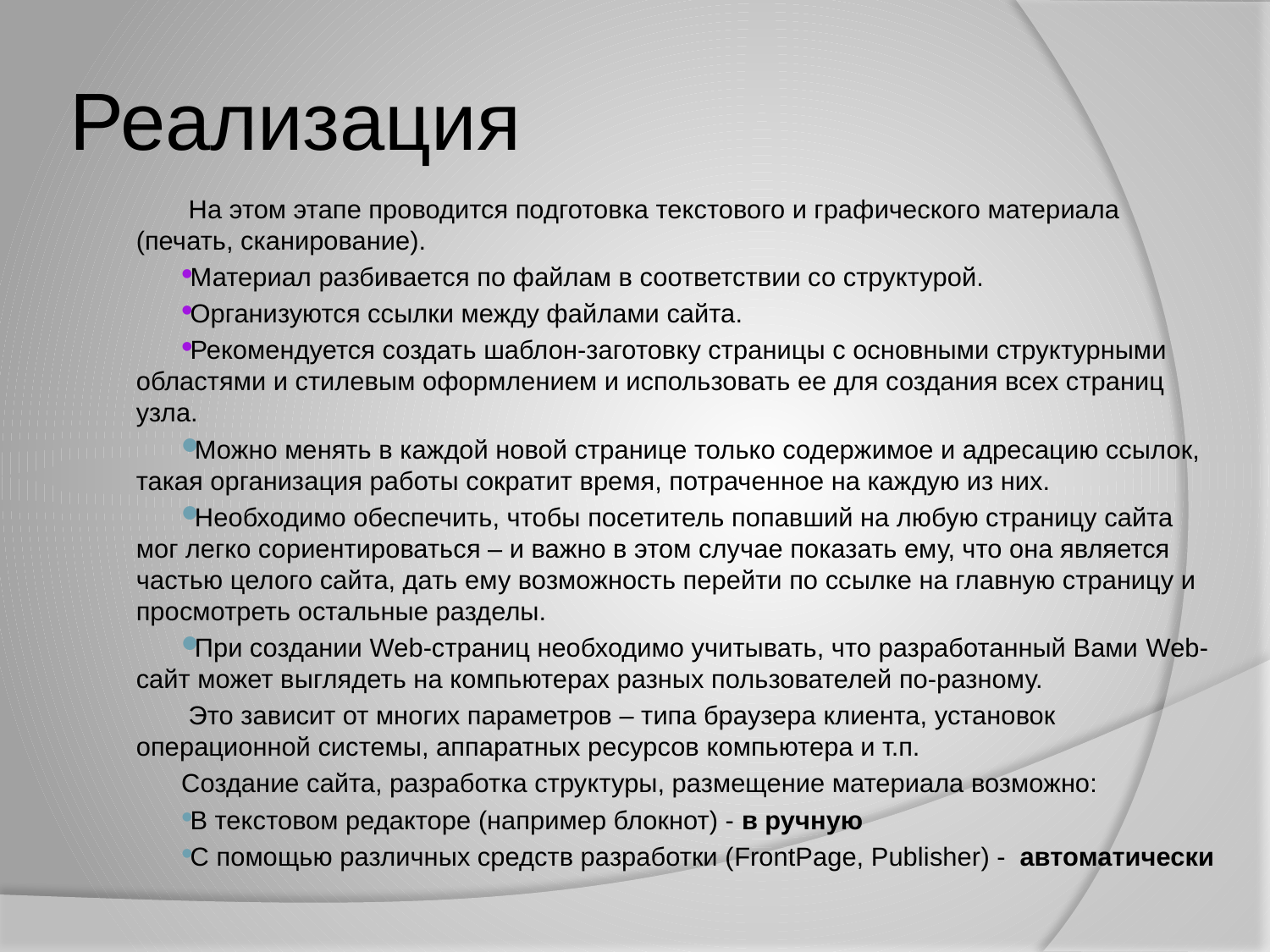

# Реализация
 На этом этапе проводится подготовка текстового и графического материала (печать, сканирование).
Материал разбивается по файлам в соответствии со структурой.
Организуются ссылки между файлами сайта.
Рекомендуется создать шаблон-заготовку страницы с основными структурными областями и стилевым оформлением и использовать ее для создания всех страниц узла.
Можно менять в каждой новой странице только содержимое и адресацию ссылок, такая организация работы сократит время, потраченное на каждую из них.
Необходимо обеспечить, чтобы посетитель попавший на любую страницу сайта мог легко сориентироваться – и важно в этом случае показать ему, что она является частью целого сайта, дать ему возможность перейти по ссылке на главную страницу и просмотреть остальные разделы.
При создании Web-страниц необходимо учитывать, что разработанный Вами Web-сайт может выглядеть на компьютерах разных пользователей по-разному.
 Это зависит от многих параметров – типа браузера клиента, установок операционной системы, аппаратных ресурсов компьютера и т.п.
Создание сайта, разработка структуры, размещение материала возможно:
В текстовом редакторе (например блокнот) - в ручную
С помощью различных средств разработки (FrontPage, Publisher) -  автоматически